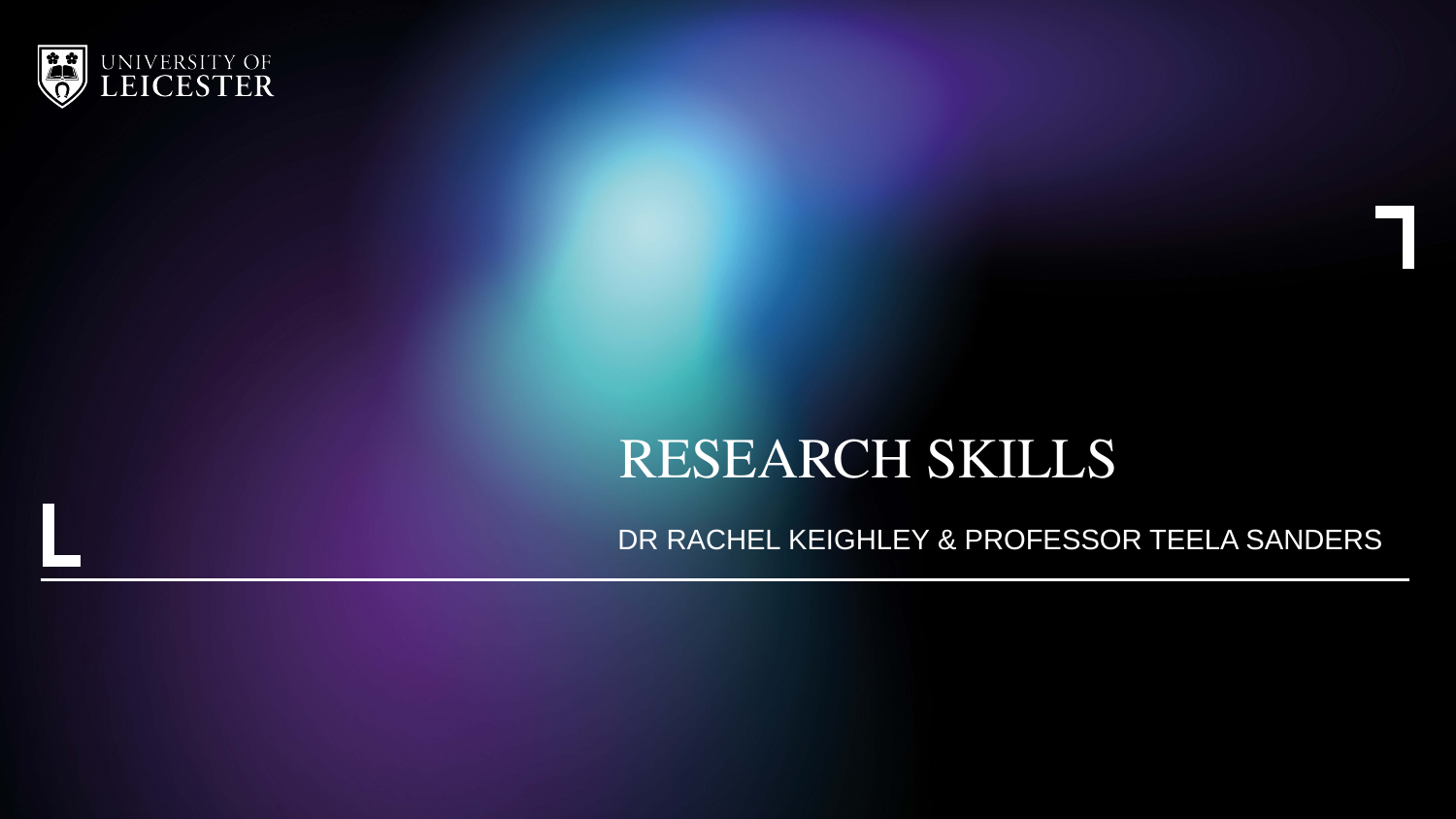

# Research skills
Dr Rachel Keighley & Professor Teela Sanders